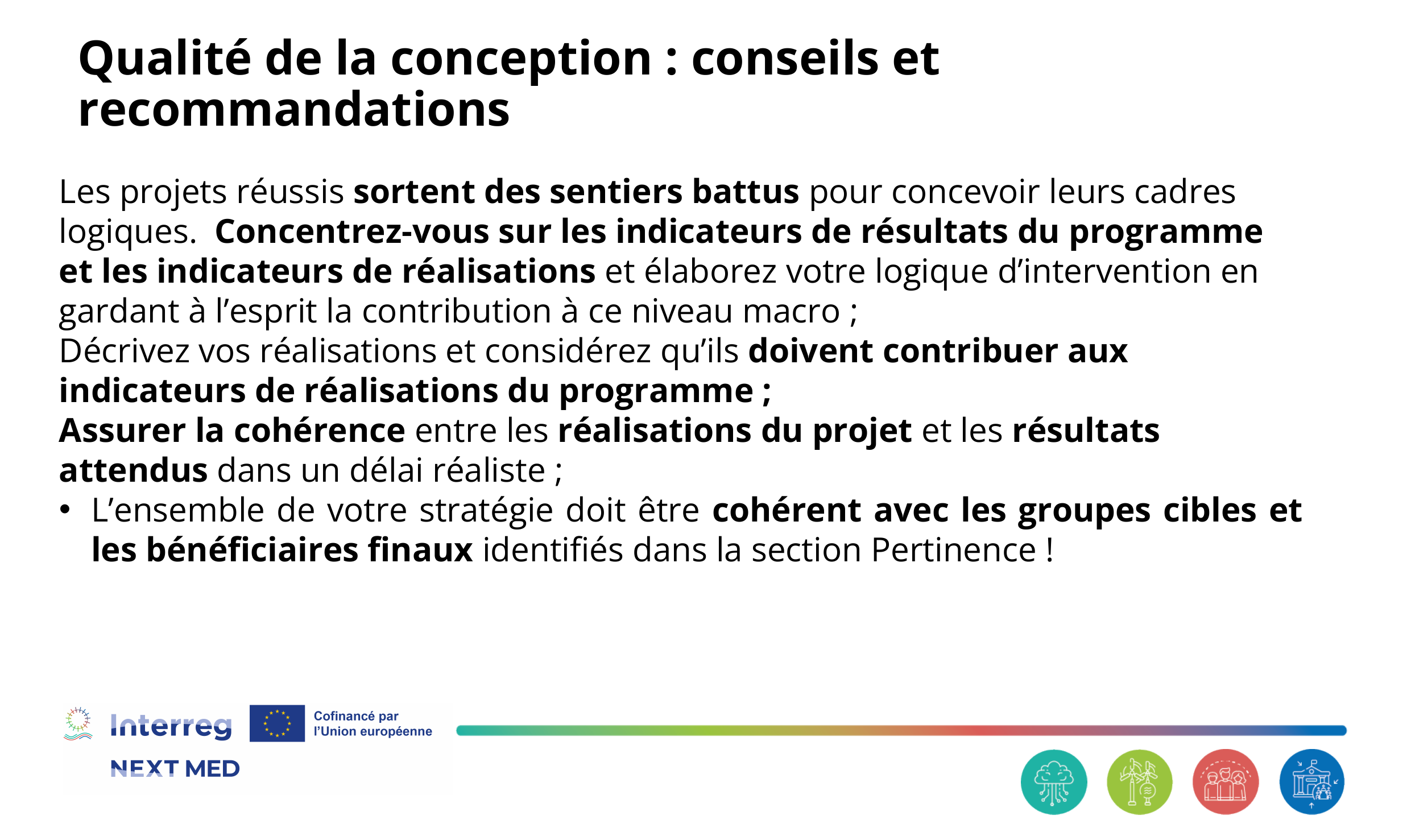

# Qualité de la conception : conseils et recommandations
Les projets réussis sortent des sentiers battus pour concevoir leurs cadres logiques.  Concentrez-vous sur les indicateurs de résultats du programme et les indicateurs de réalisations et élaborez votre logique d’intervention en gardant à l’esprit la contribution à ce niveau macro ;
Décrivez vos réalisations et considérez qu’ils doivent contribuer aux indicateurs de réalisations du programme ;
Assurer la cohérence entre les réalisations du projet et les résultats attendus dans un délai réaliste ;
L’ensemble de votre stratégie doit être cohérent avec les groupes cibles et les bénéficiaires finaux identifiés dans la section Pertinence !